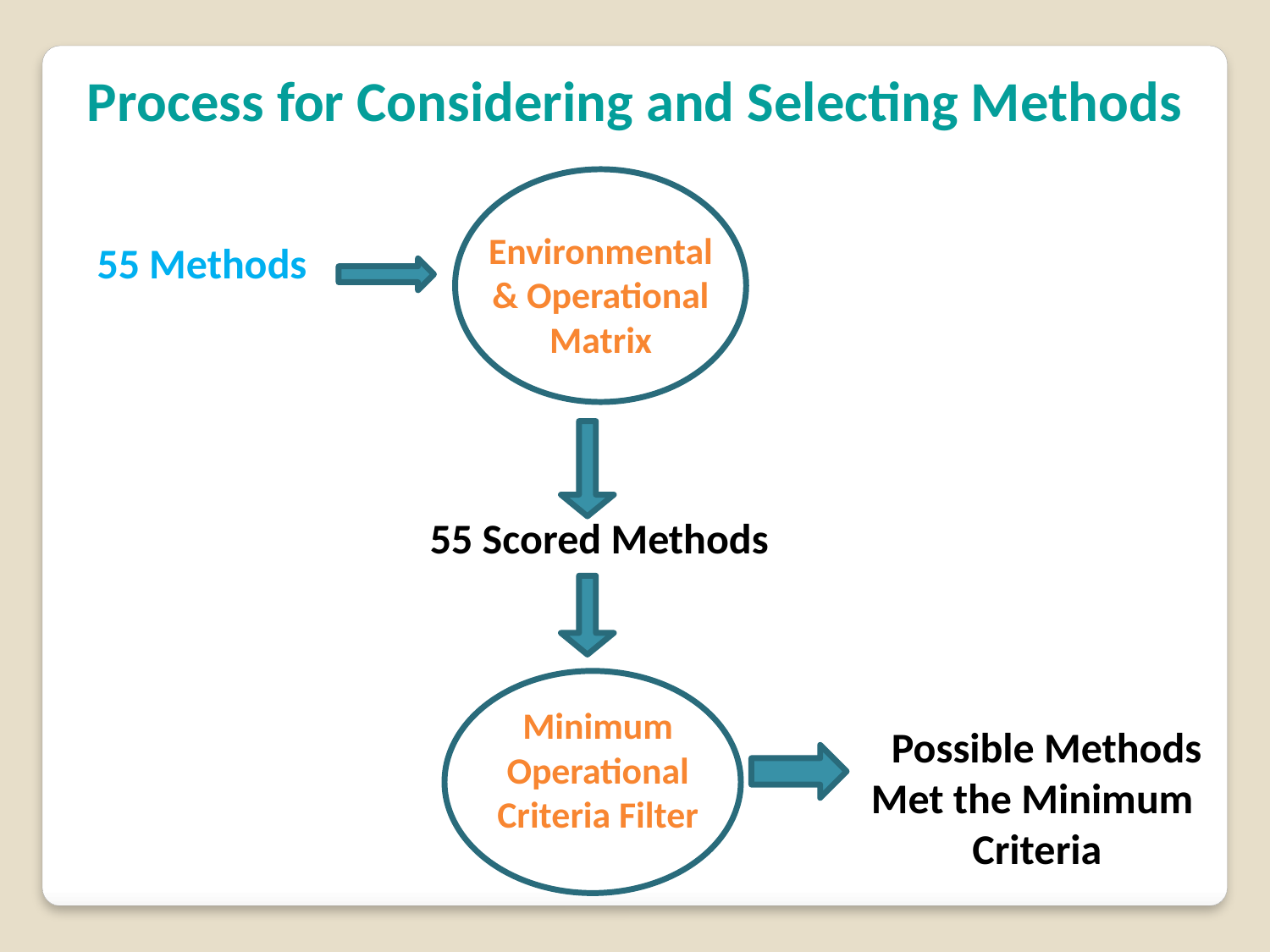

Process for Considering and Selecting Methods

Environmental & Operational Matrix
55 Methods

55 Scored Methods

Minimum Operational Criteria Filter
  Possible Methods
Met the Minimum
Criteria